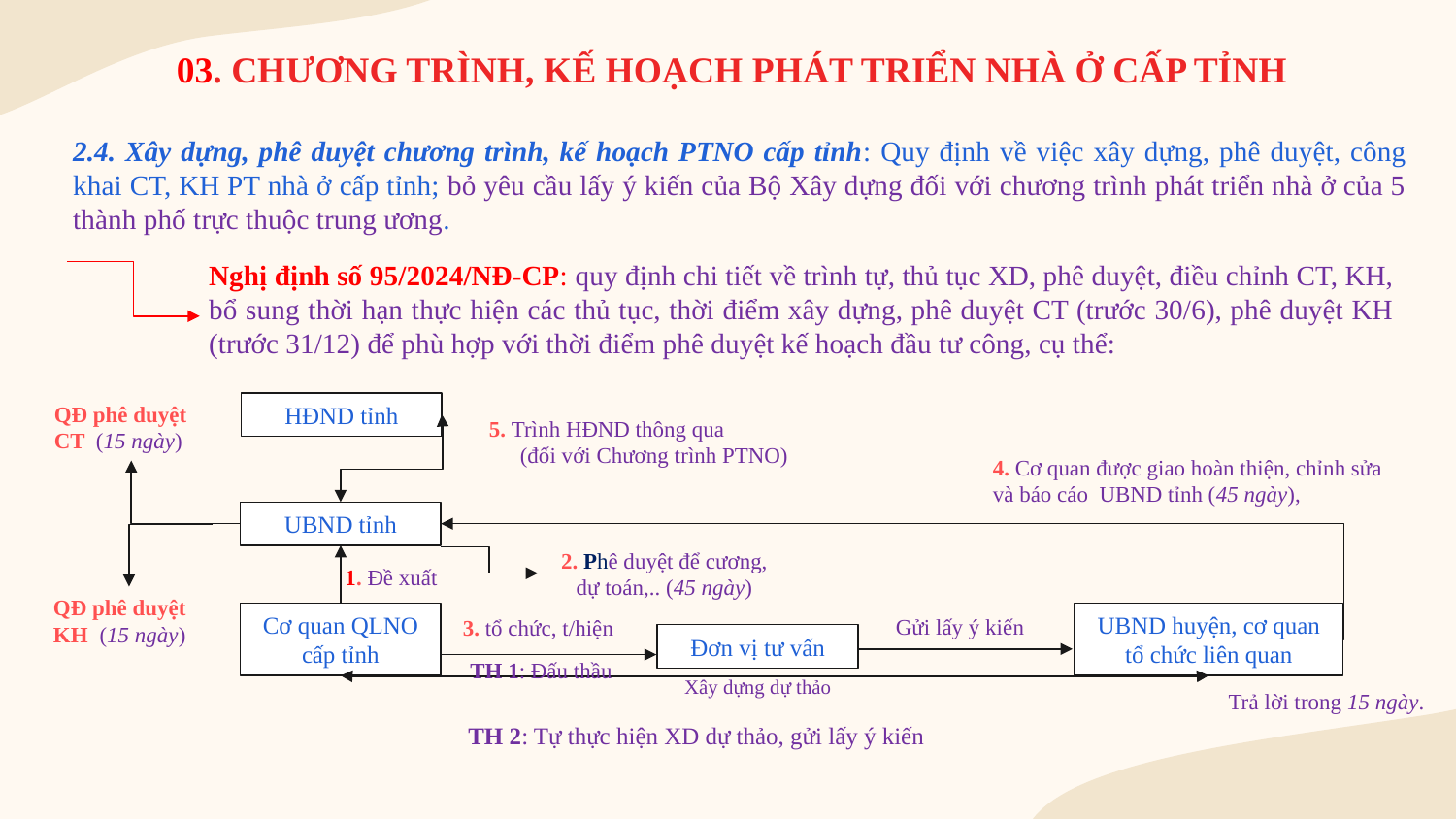

# 03. CHƯƠNG TRÌNH, KẾ HOẠCH PHÁT TRIỂN NHÀ Ở CẤP TỈNH
2.4. Xây dựng, phê duyệt chương trình, kế hoạch PTNO cấp tỉnh: Quy định về việc xây dựng, phê duyệt, công khai CT, KH PT nhà ở cấp tỉnh; bỏ yêu cầu lấy ý kiến của Bộ Xây dựng đối với chương trình phát triển nhà ở của 5 thành phố trực thuộc trung ương.

Nghị định số 95/2024/NĐ-CP: quy định chi tiết về trình tự, thủ tục XD, phê duyệt, điều chỉnh CT, KH, bổ sung thời hạn thực hiện các thủ tục, thời điểm xây dựng, phê duyệt CT (trước 30/6), phê duyệt KH (trước 31/12) để phù hợp với thời điểm phê duyệt kế hoạch đầu tư công, cụ thể:
HĐND tỉnh
QĐ phê duyệt CT  (15 ngày)
5. Trình HĐND thông qua                  (đối với Chương trình PTNO)
4. Cơ quan được giao hoàn thiện, chỉnh sửa và báo cáo  UBND tỉnh (45 ngày),
UBND tỉnh
2. Phê duyệt để cương, dự toán,.. (45 ngày)
1. Đề xuất
QĐ phê duyệt KH  (15 ngày)
UBND huyện, cơ quan tổ chức liên quan
Cơ quan QLNO cấp tỉnh
Gửi lấy ý kiến
3. tổ chức, t/hiện
Đơn vị tư vấn
TH 1: Đấu thầu
Xây dựng dự thảo
Trả lời trong 15 ngày.
TH 2: Tự thực hiện XD dự thảo, gửi lấy ý kiến